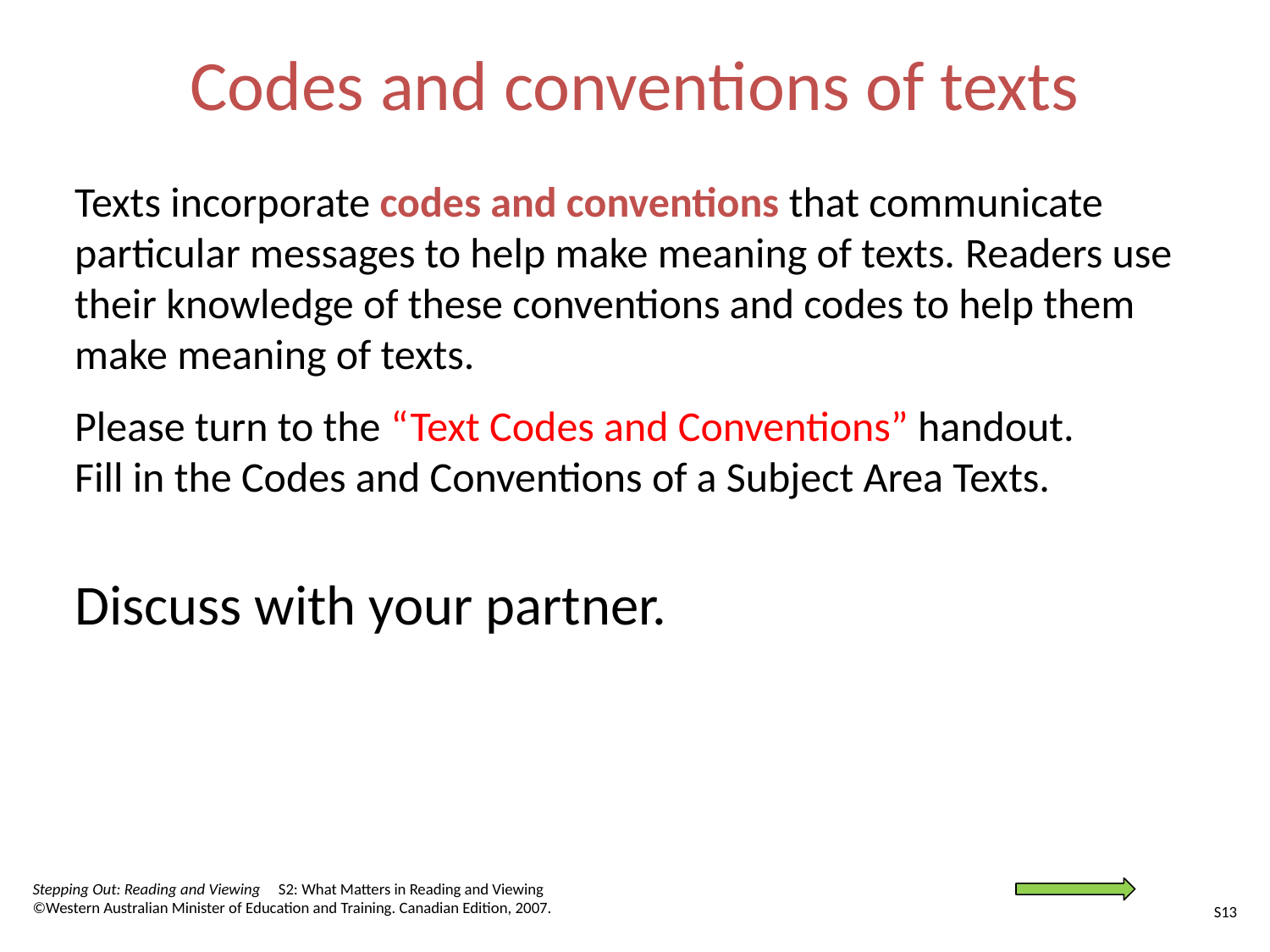

Codes and conventions of texts
Texts incorporate codes and conventions that communicate particular messages to help make meaning of texts. Readers use their knowledge of these conventions and codes to help them make meaning of texts.
Please turn to the “Text Codes and Conventions” handout.
Fill in the Codes and Conventions of a Subject Area Texts.

Discuss with your partner.
Stepping Out: Reading and Viewing     S2: What Matters in Reading and Viewing
©Western Australian Minister of Education and Training. Canadian Edition, 2007.
  S13